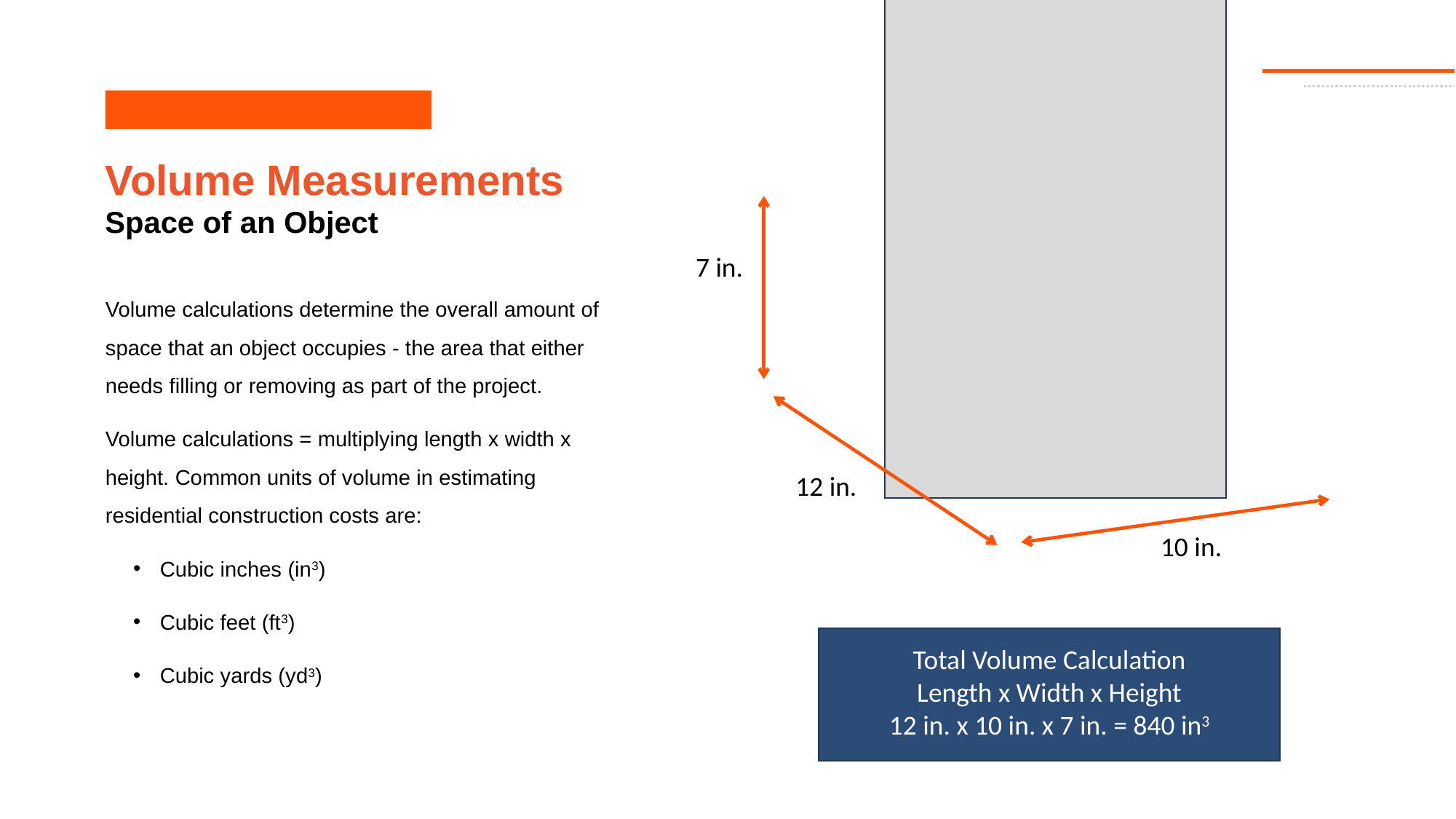

# Volume Measurements
Space of an Object
7 in.
Volume calculations determine the overall amount of space that an object occupies - the area that either needs filling or removing as part of the project.
Volume calculations = multiplying length x width x height. Common units of volume in estimating residential construction costs are:
Cubic inches (in3)
Cubic feet (ft3)
Cubic yards (yd3)

12 in.
10 in.

Total Volume Calculation
Length x Width x Height
12 in. x 10 in. x 7 in. = 840 in3